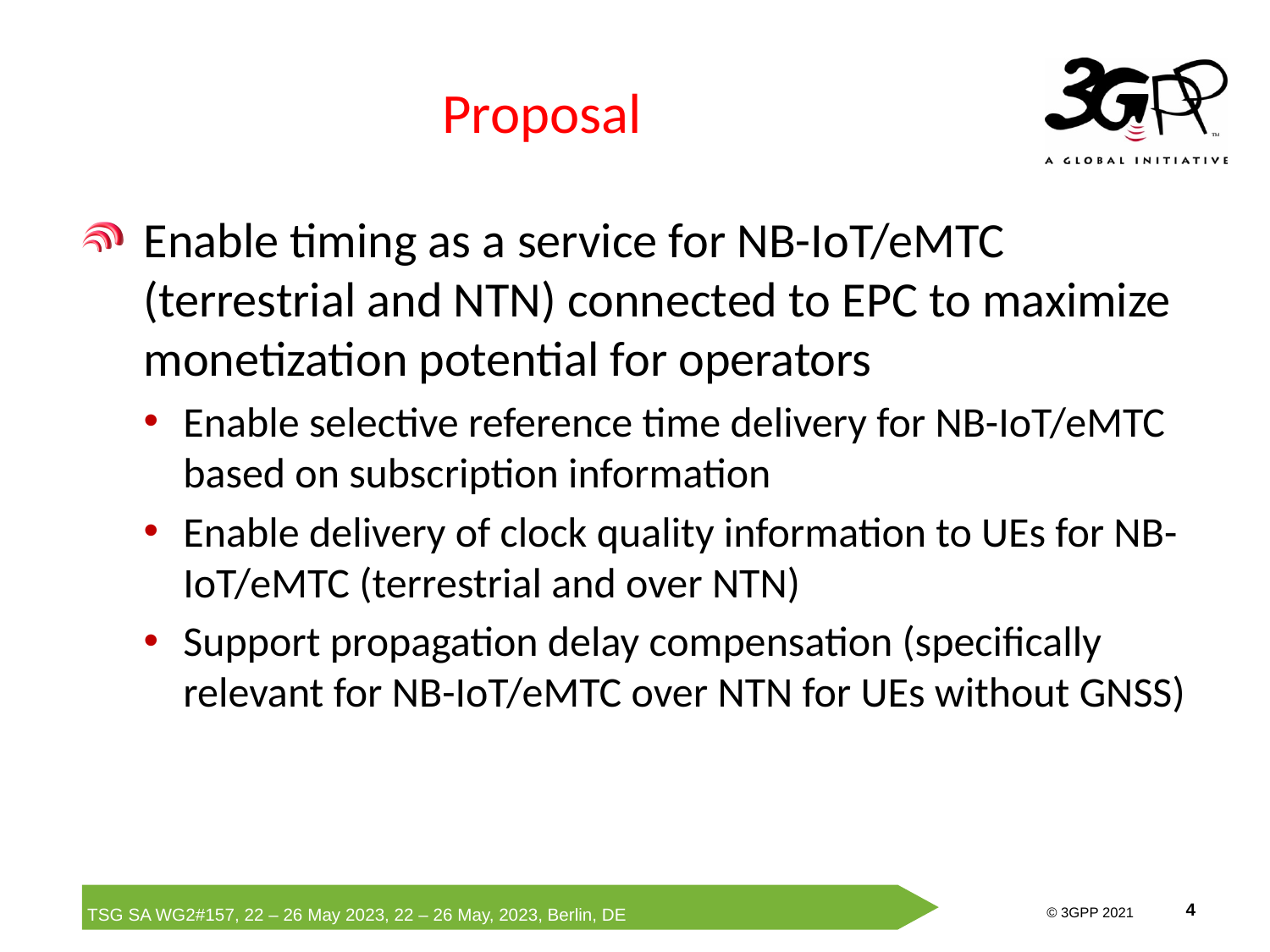

# Proposal
Enable timing as a service for NB-IoT/eMTC (terrestrial and NTN) connected to EPC to maximize monetization potential for operators
Enable selective reference time delivery for NB-IoT/eMTC based on subscription information
Enable delivery of clock quality information to UEs for NB-IoT/eMTC (terrestrial and over NTN)​
Support propagation delay compensation (specifically relevant for NB-IoT/eMTC over NTN for UEs without GNSS)